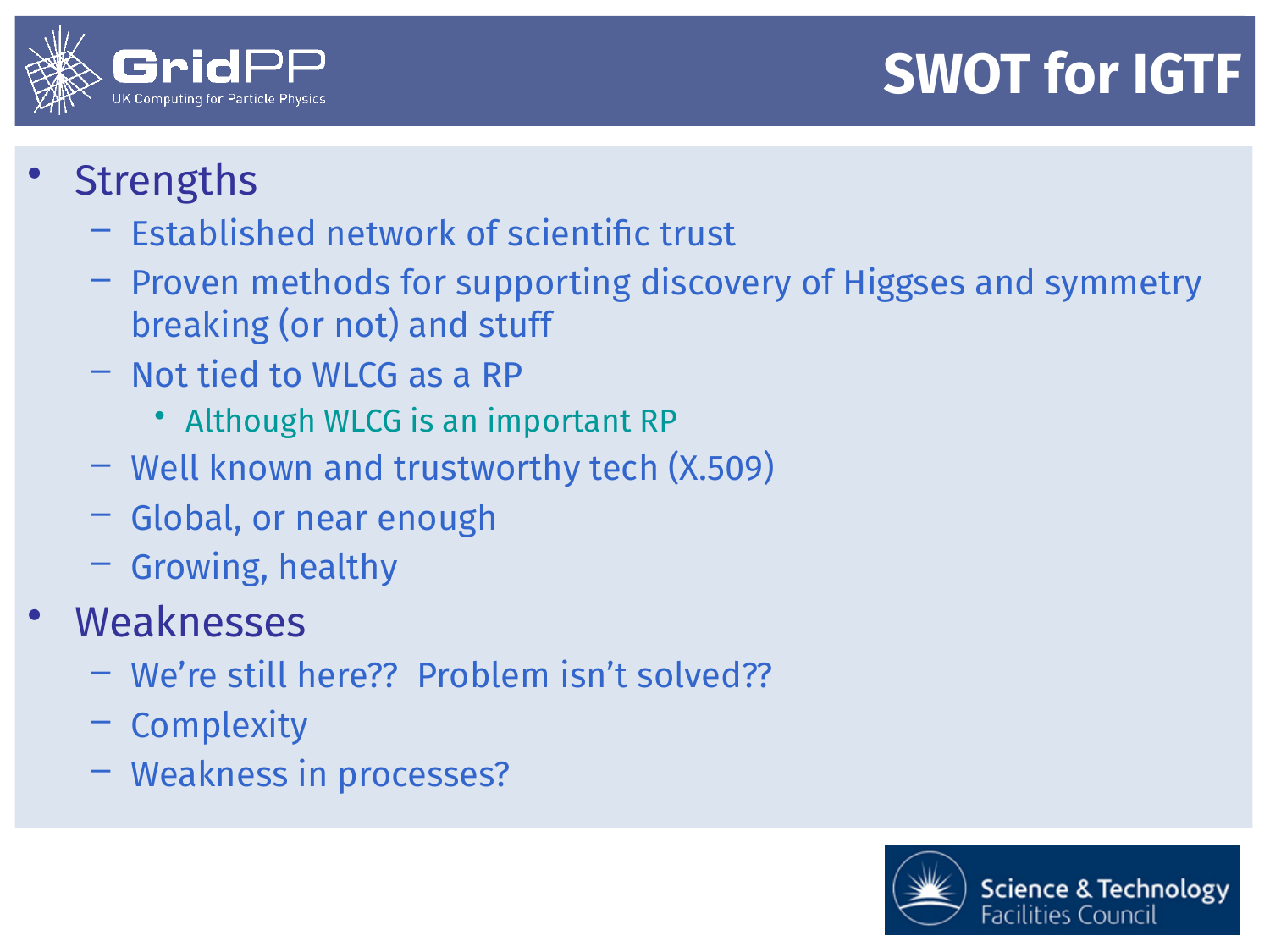

# SWOT for IGTF
Strengths
Established network of scientific trust
Proven methods for supporting discovery of Higgses and symmetry breaking (or not) and stuff
Not tied to WLCG as a RP
Although WLCG is an important RP
Well known and trustworthy tech (X.509)
Global, or near enough
Growing, healthy
Weaknesses
We’re still here??  Problem isn’t solved??
Complexity
Weakness in processes?